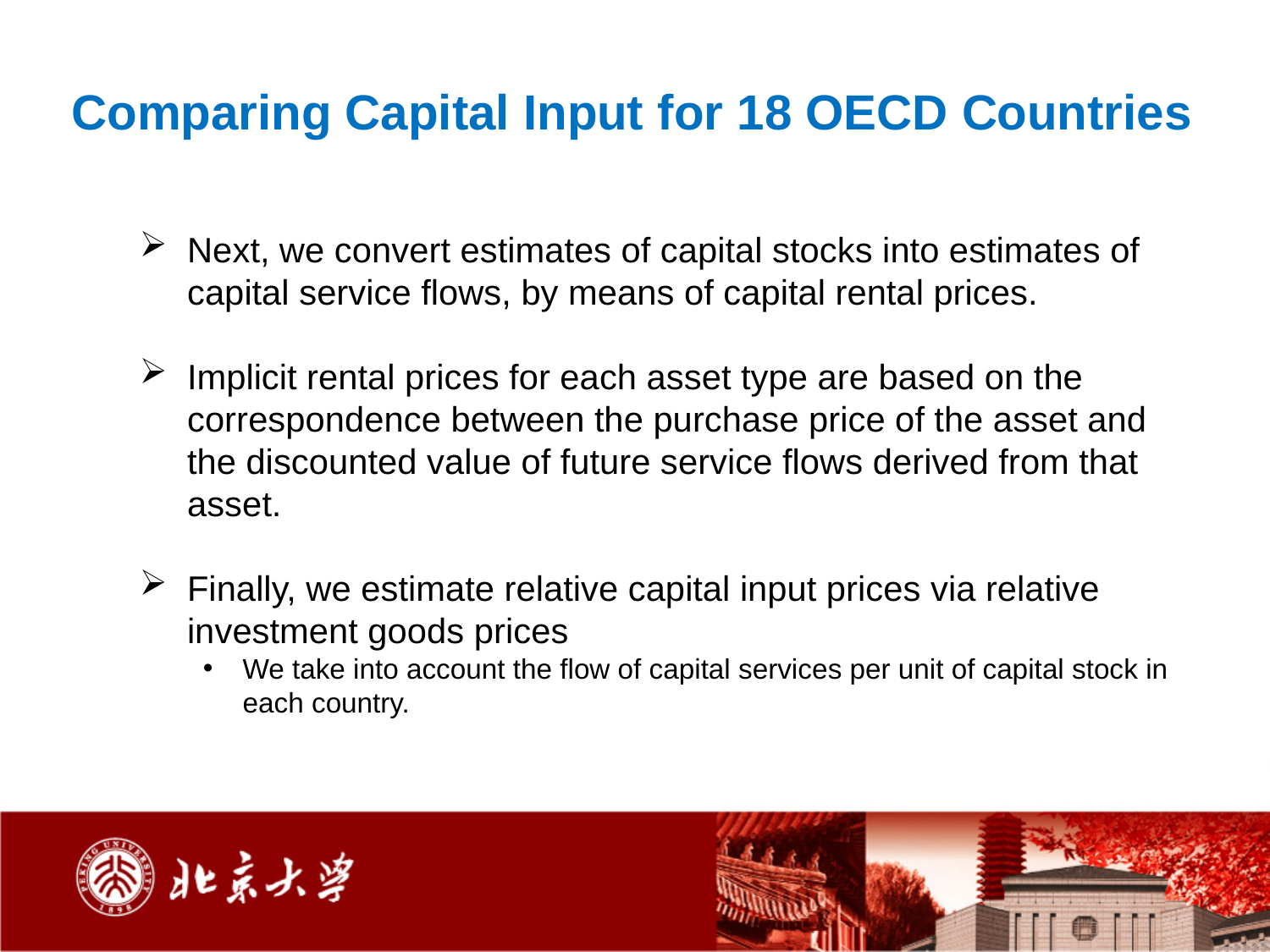

Comparing Capital Input for 18 OECD Countries

Next, we convert estimates of capital stocks into estimates of capital service flows, by means of capital rental prices.

Implicit rental prices for each asset type are based on the correspondence between the purchase price of the asset and the discounted value of future service flows derived from that asset.

Finally, we estimate relative capital input prices via relative investment goods prices
We take into account the flow of capital services per unit of capital stock in each country.